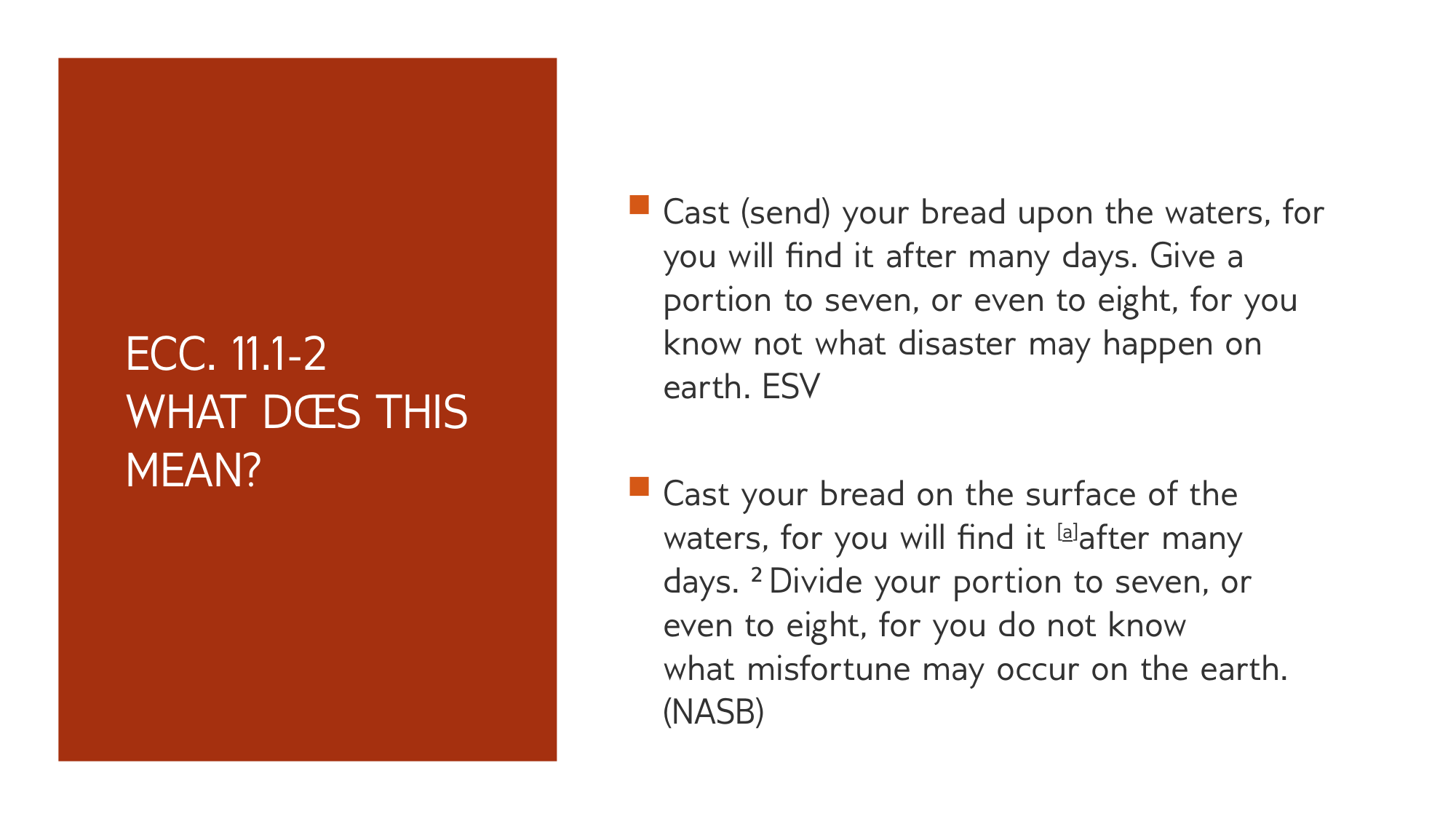

# Ecc. 11.1-2 What does this mean?
Cast (send) your bread upon the waters, for you will find it after many days. Give a portion to seven, or even to eight, for you know not what disaster may happen on earth. ESV

Cast your bread on the surface of the waters, for you will find it [a]after many days. 2 Divide your portion to seven, or even to eight, for you do not know what misfortune may occur on the earth.  (NASB)